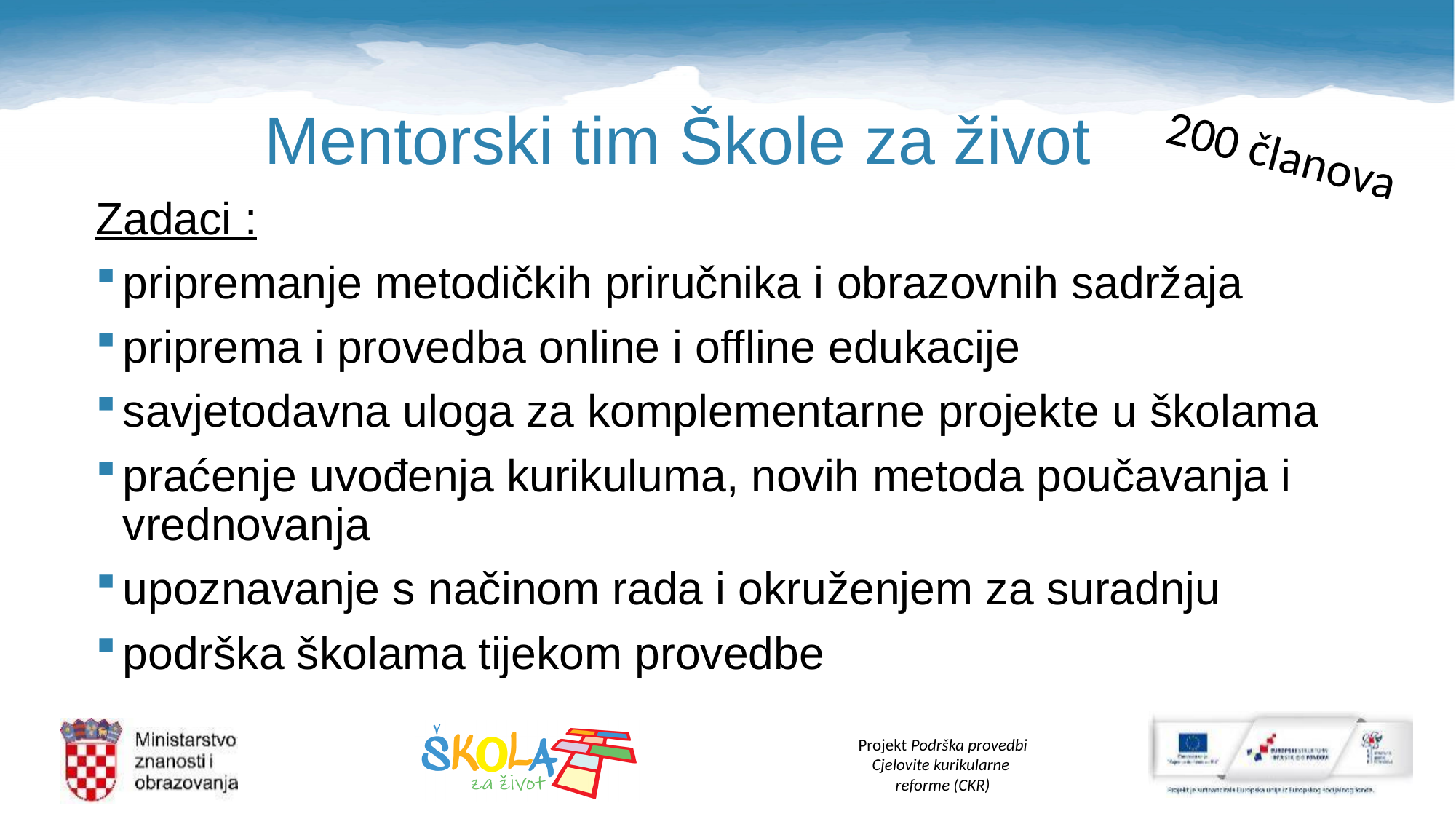

# Mentorski tim Škole za život
200 članova
Zadaci :
pripremanje metodičkih priručnika i obrazovnih sadržaja
priprema i provedba online i offline edukacije
savjetodavna uloga za komplementarne projekte u školama
praćenje uvođenja kurikuluma, novih metoda poučavanja i vrednovanja
upoznavanje s načinom rada i okruženjem za suradnju
podrška školama tijekom provedbe